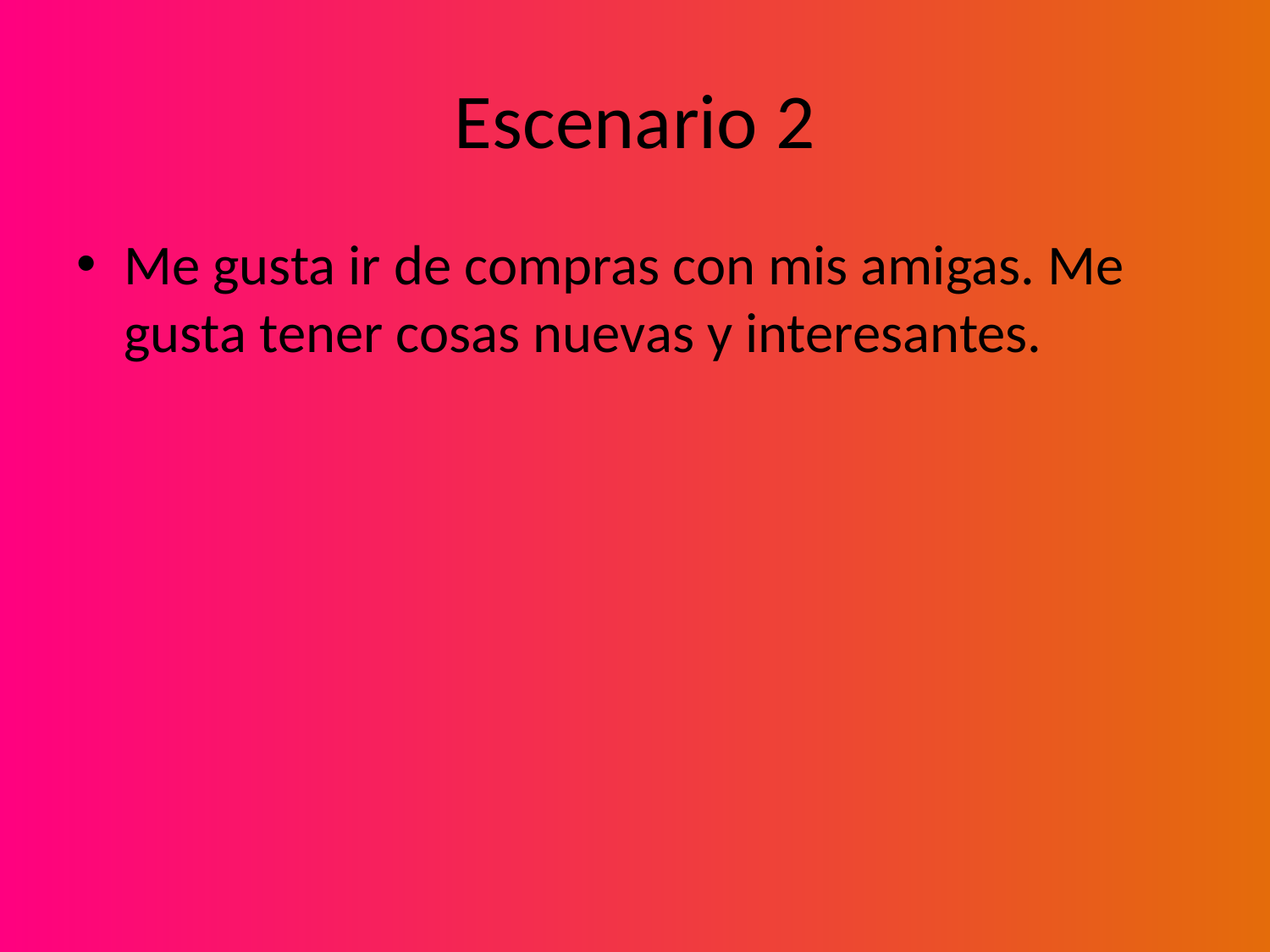

# Escenario 2
Me gusta ir de compras con mis amigas. Me gusta tener cosas nuevas y interesantes.